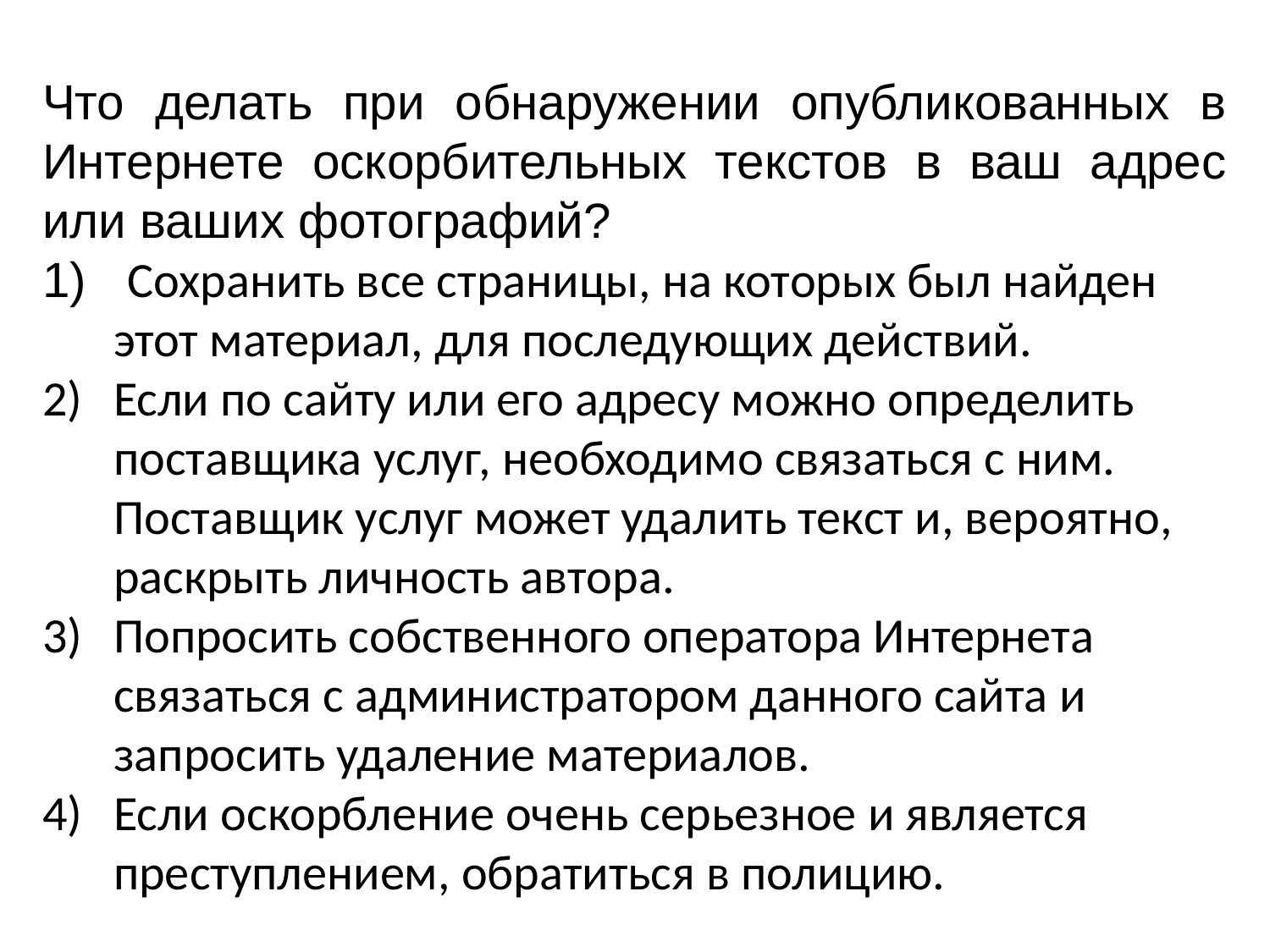

Что делать при обнаружении опубликованных в Интернете оскорбительных текстов в ваш адрес или ваших фотографий?
 Сохранить все страницы, на которых был найден этот материал, для последующих действий.
Если по сайту или его адресу можно определить поставщика услуг, необходимо связаться с ним. Поставщик услуг может удалить текст и, вероятно, раскрыть личность автора.
Попросить собственного оператора Интернета связаться с администратором данного сайта и запросить удаление материалов.
Если оскорбление очень серьезное и является преступлением, обратиться в полицию.